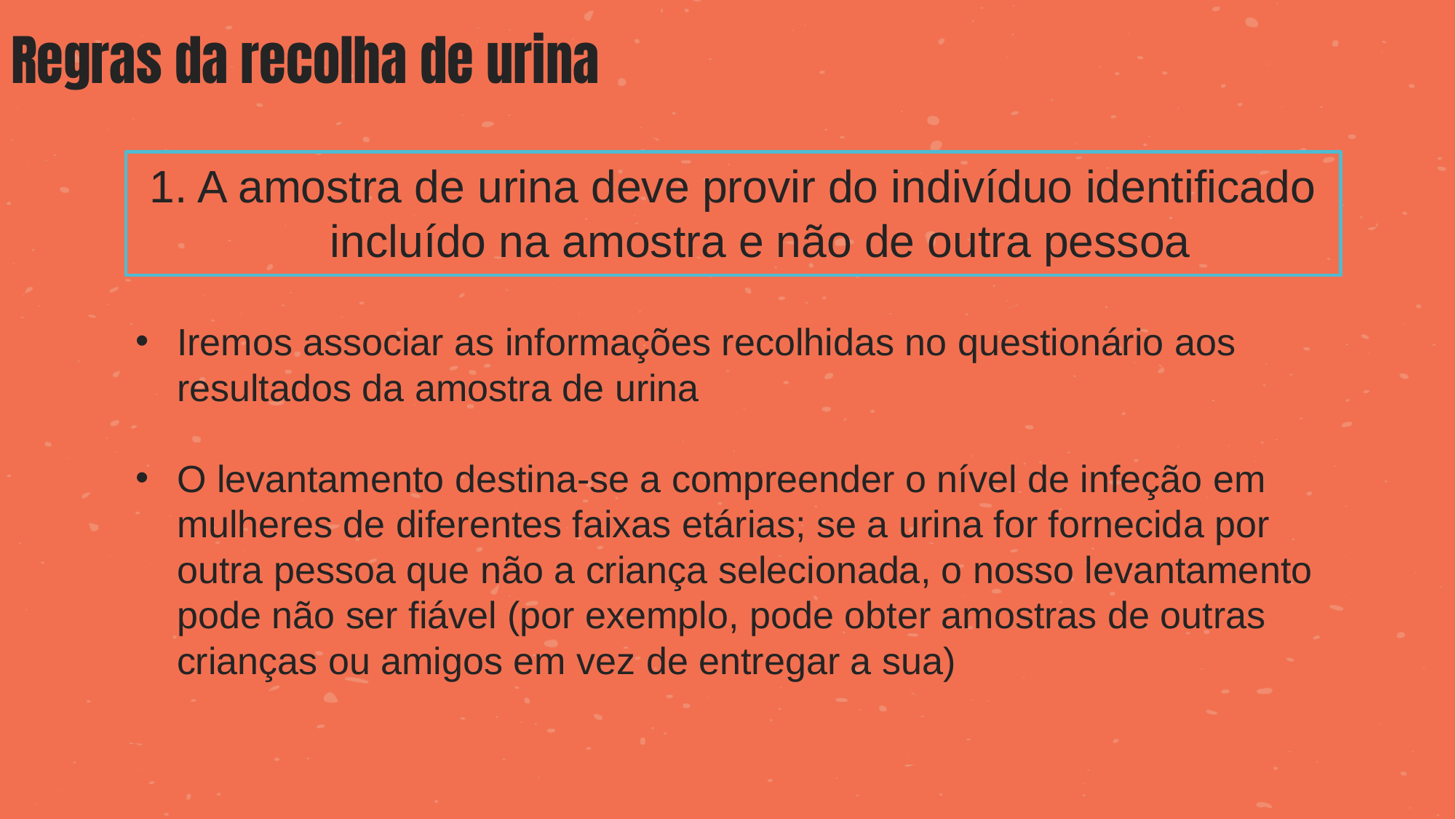

Regras da recolha de urina
1. A amostra de urina deve provir do indivíduo identificado incluído na amostra e não de outra pessoa

Iremos associar as informações recolhidas no questionário aos resultados da amostra de urina

O levantamento destina-se a compreender o nível de infeção em mulheres de diferentes faixas etárias; se a urina for fornecida por outra pessoa que não a criança selecionada, o nosso levantamento pode não ser fiável (por exemplo, pode obter amostras de outras crianças ou amigos em vez de entregar a sua)